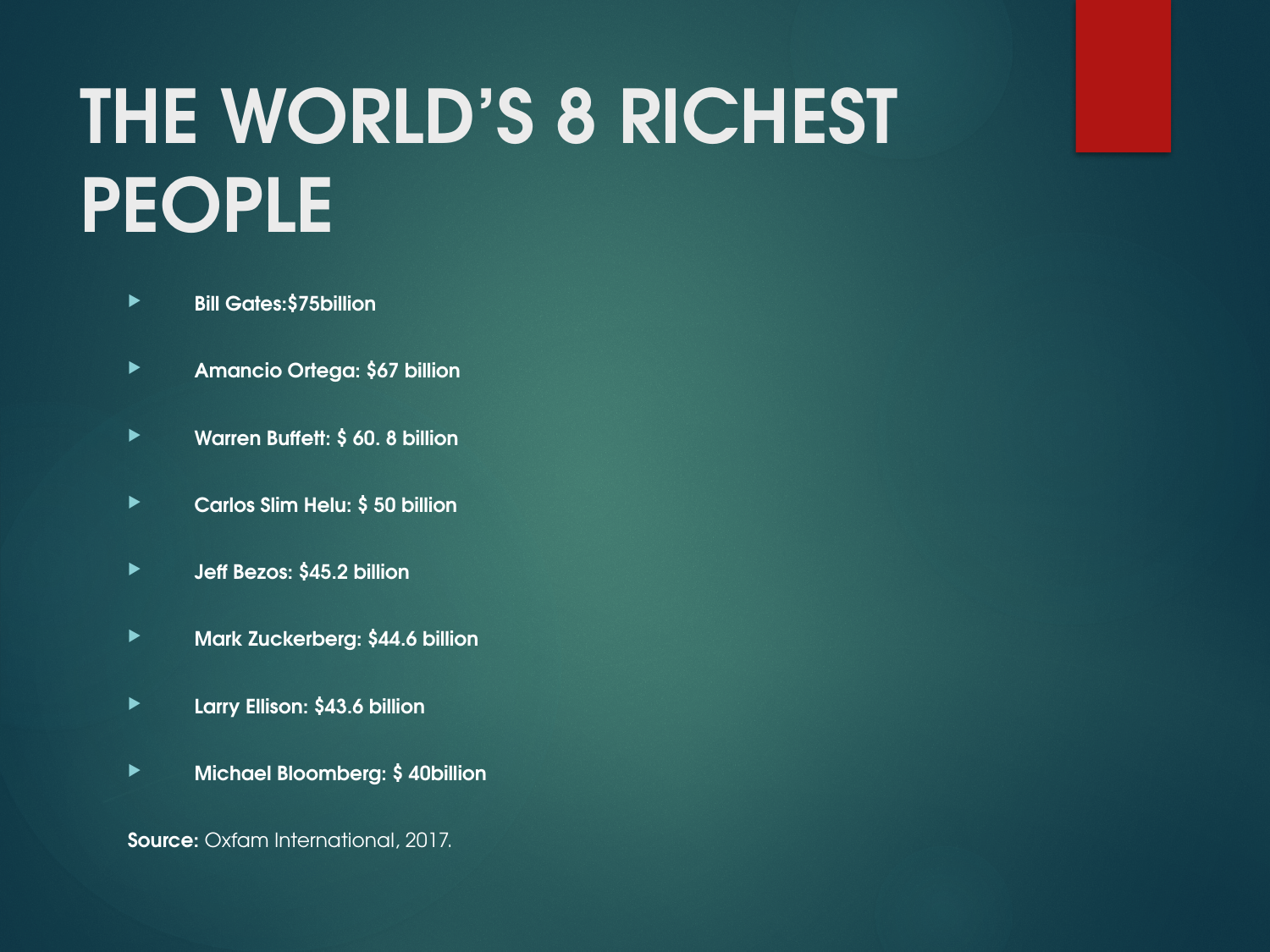

# THE WORLD’S 8 RICHEST PEOPLE
Bill Gates:$75billion

Amancio Ortega: $67 billion

Warren Buffett: $ 60. 8 billion

Carlos Slim Helu: $ 50 billion

Jeff Bezos: $45.2 billion

Mark Zuckerberg: $44.6 billion

Larry Ellison: $43.6 billion

Michael Bloomberg: $ 40billion

Source: Oxfam International, 2017.